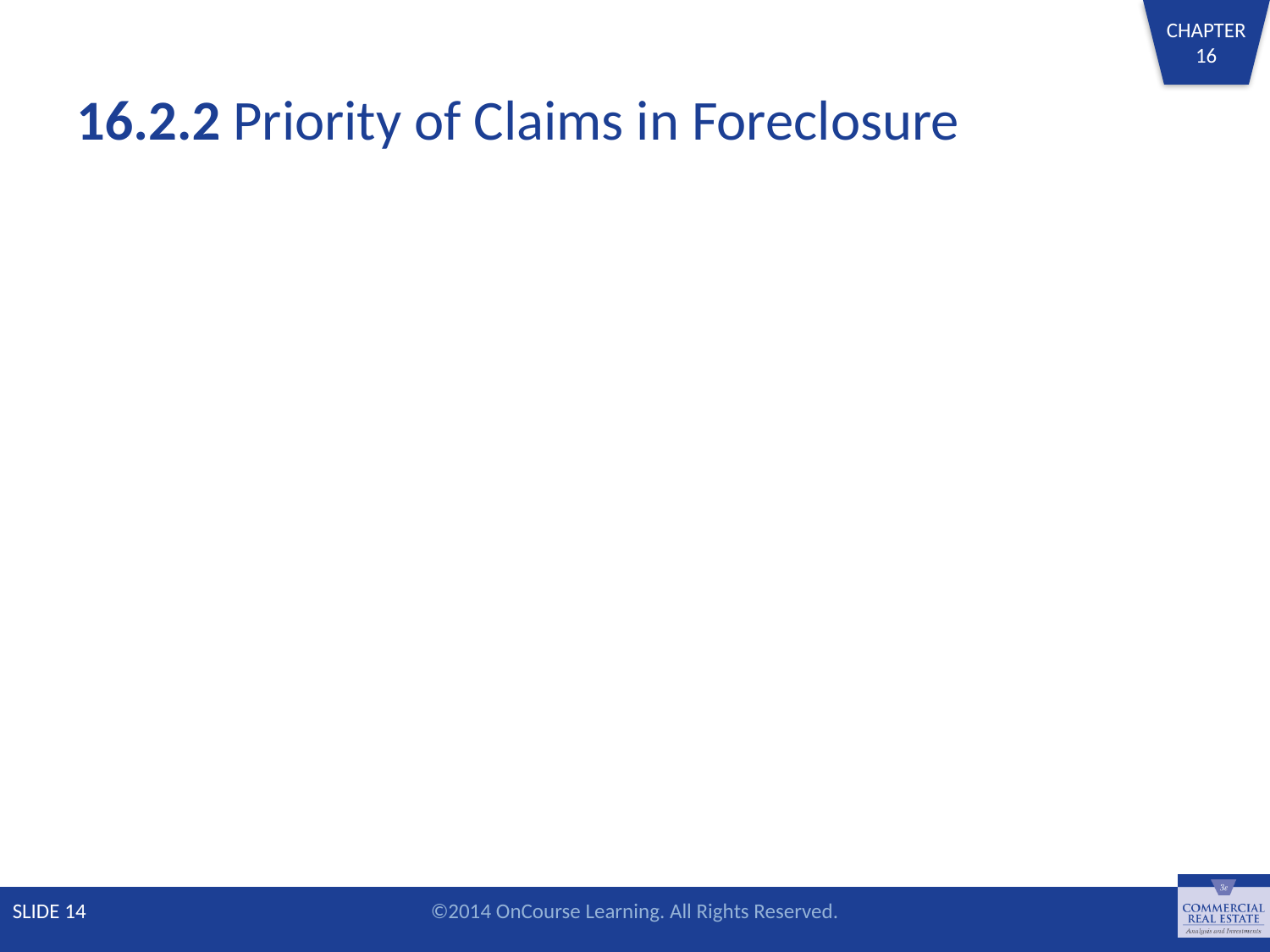

# 16.2.2 Priority of Claims in Foreclosure

SLIDE 14